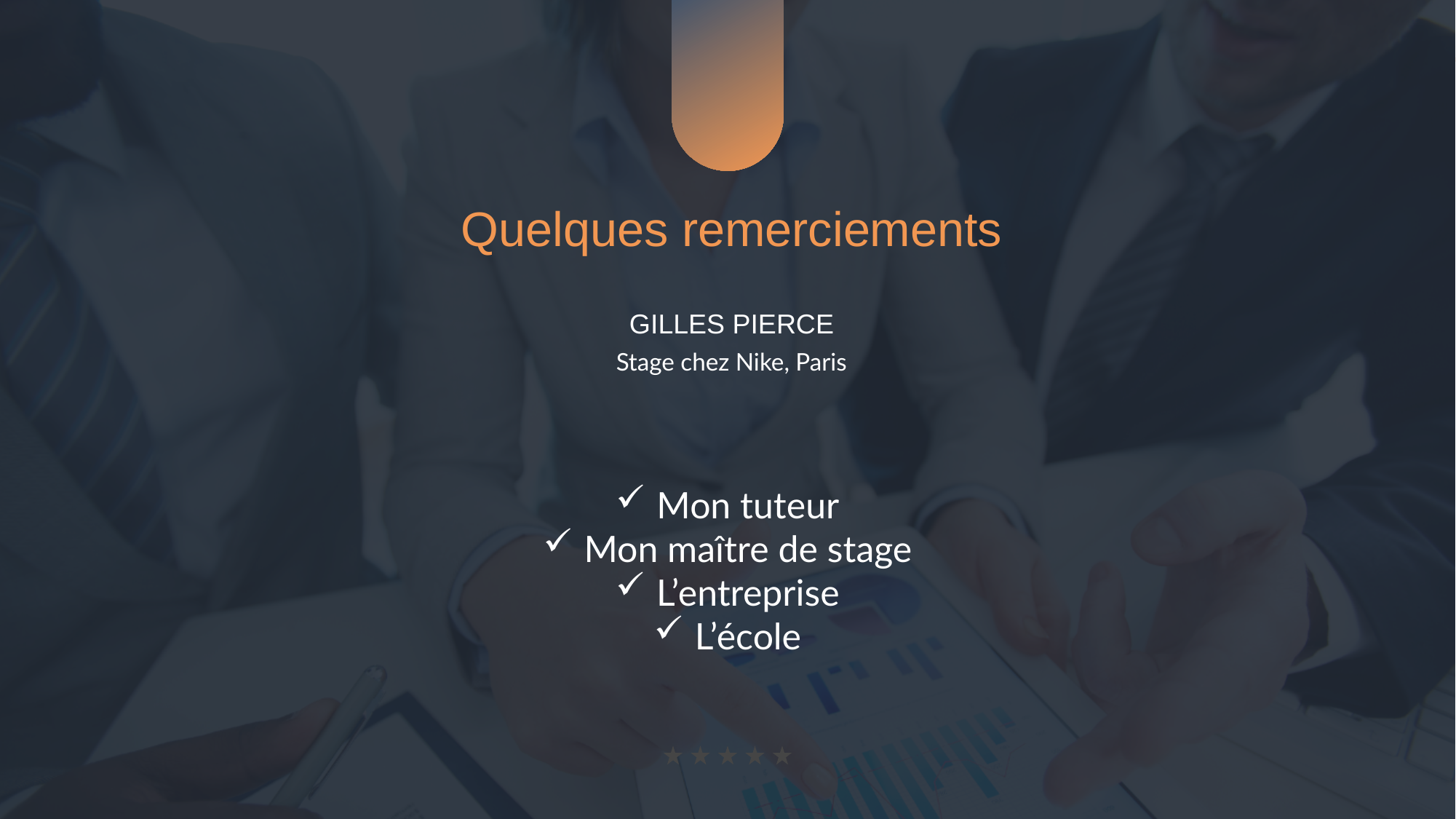

Quelques remerciements
GILLES PIERCE
Stage chez Nike, Paris
Mon tuteur
Mon maître de stage
L’entreprise
L’école